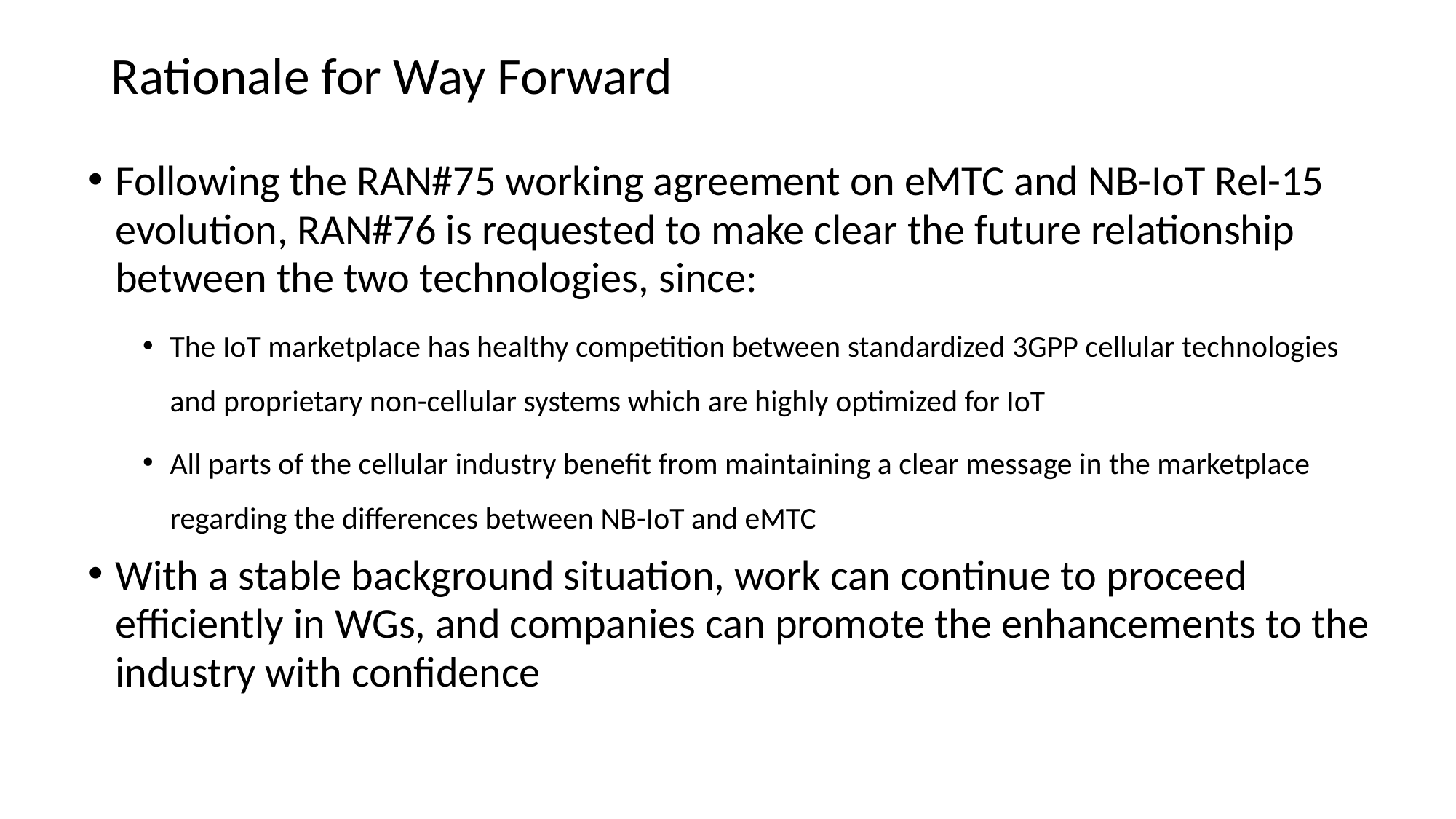

# Rationale for Way Forward
Following the RAN#75 working agreement on eMTC and NB-IoT Rel-15 evolution, RAN#76 is requested to make clear the future relationship between the two technologies, since:
The IoT marketplace has healthy competition between standardized 3GPP cellular technologies and proprietary non-cellular systems which are highly optimized for IoT
All parts of the cellular industry benefit from maintaining a clear message in the marketplace regarding the differences between NB-IoT and eMTC
With a stable background situation, work can continue to proceed efficiently in WGs, and companies can promote the enhancements to the industry with confidence